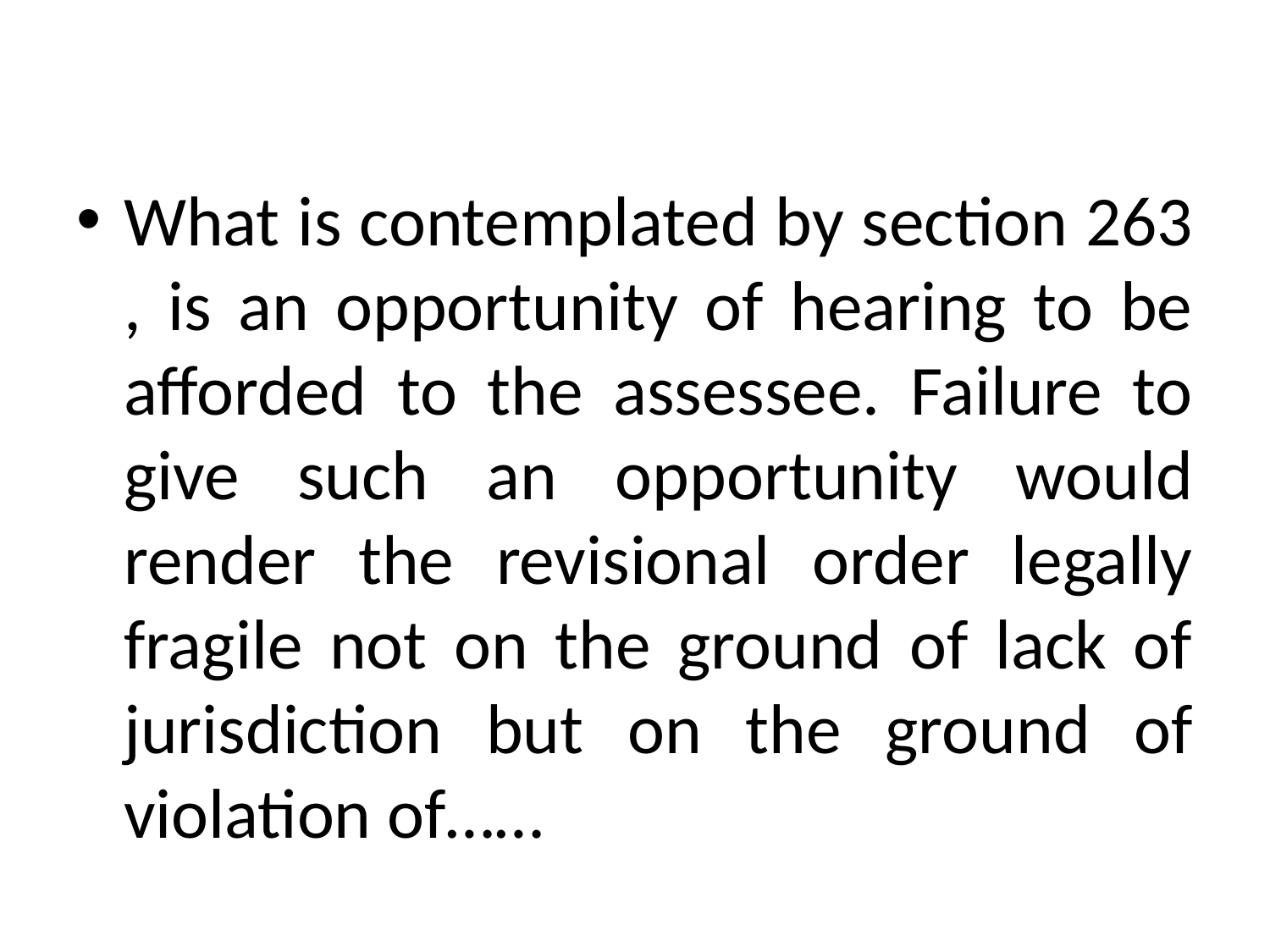

#
What is contemplated by section 263 , is an opportunity of hearing to be afforded to the assessee. Failure to give such an opportunity would render the revisional order legally fragile not on the ground of lack of jurisdiction but on the ground of violation of……